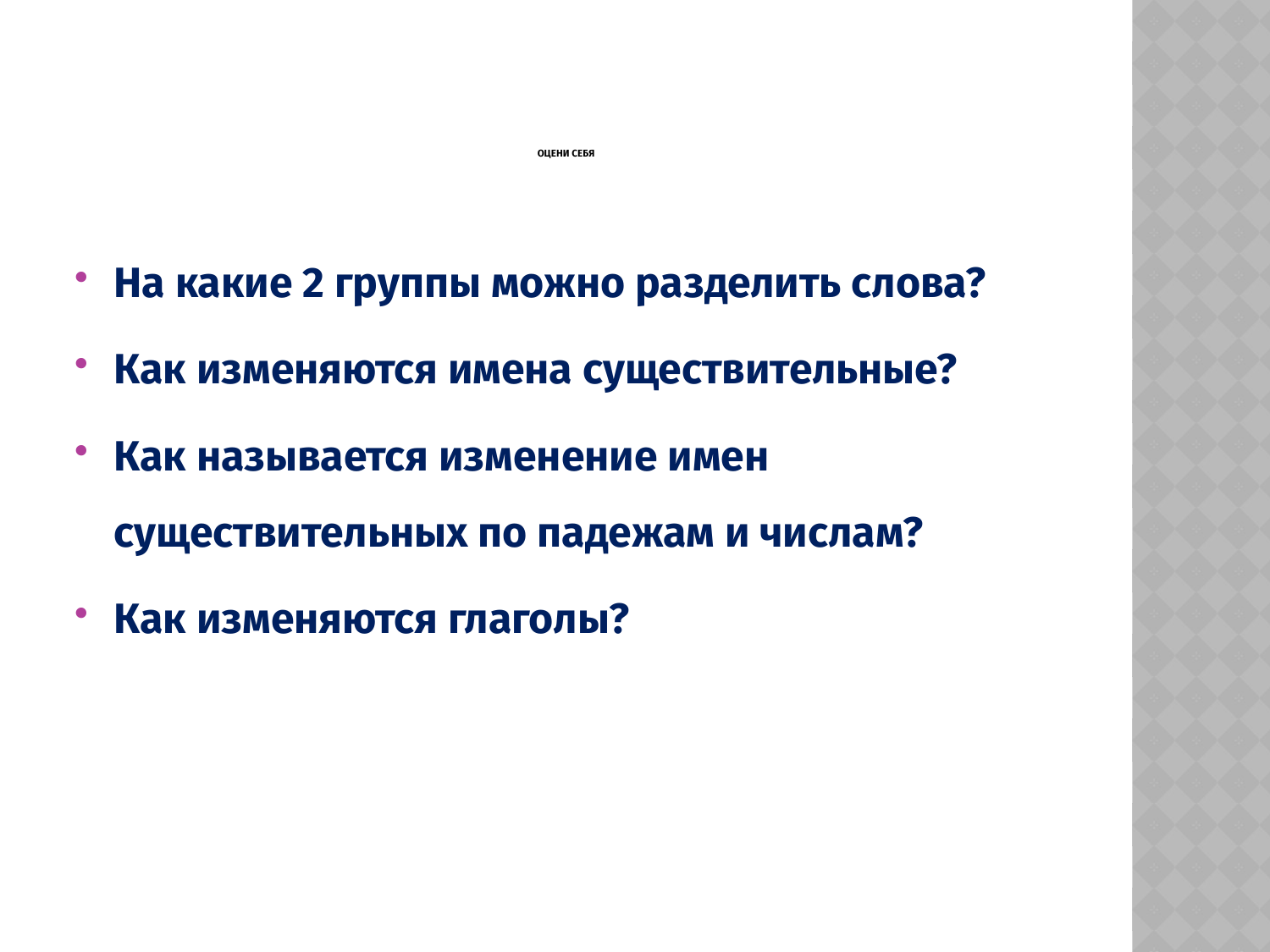

# Оцени себя
На какие 2 группы можно разделить слова?
Как изменяются имена существительные?
Как называется изменение имен существительных по падежам и числам?
Как изменяются глаголы?